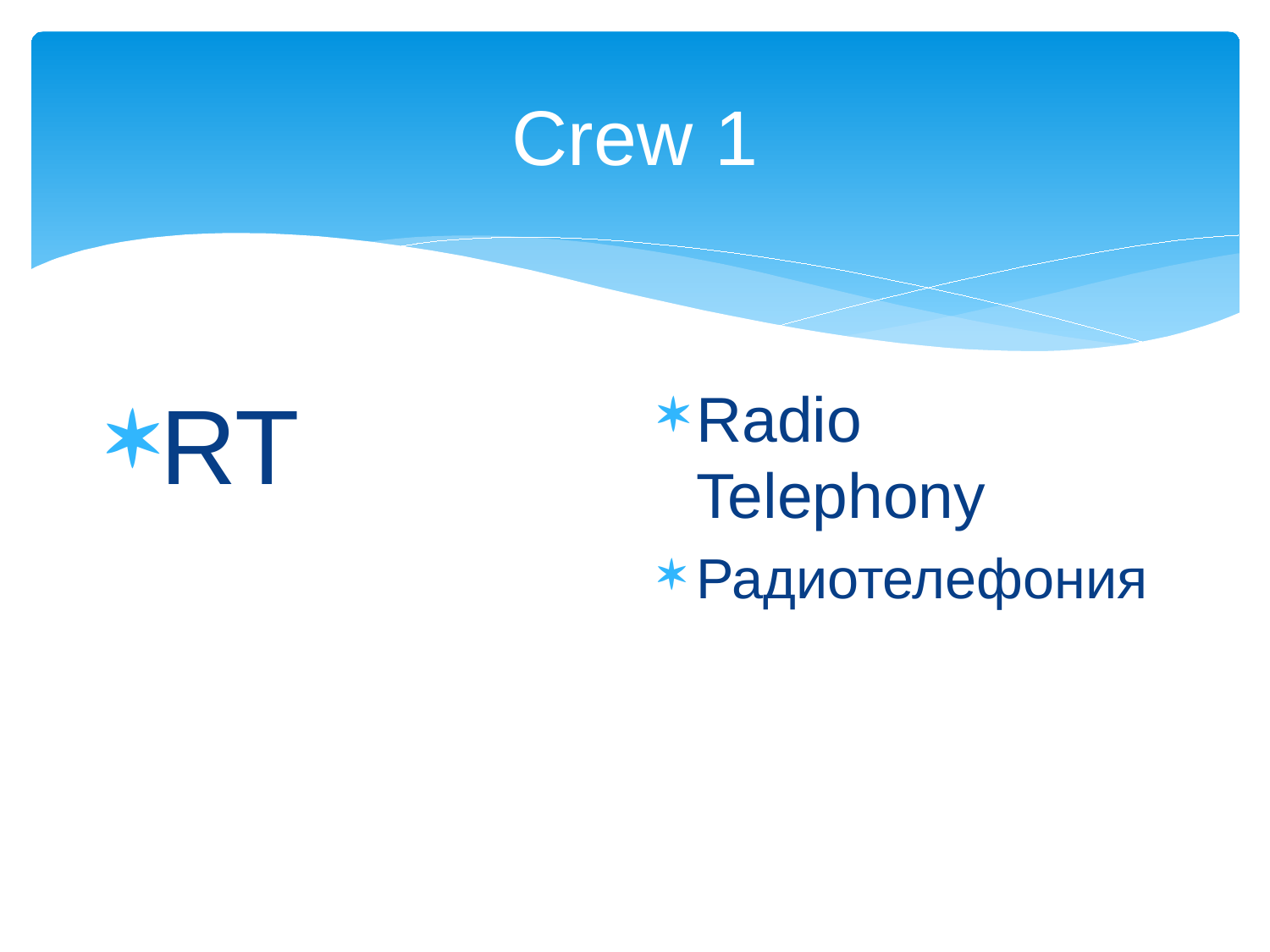

# Crew 1
RT
Radio Telephony
Радиотелефония